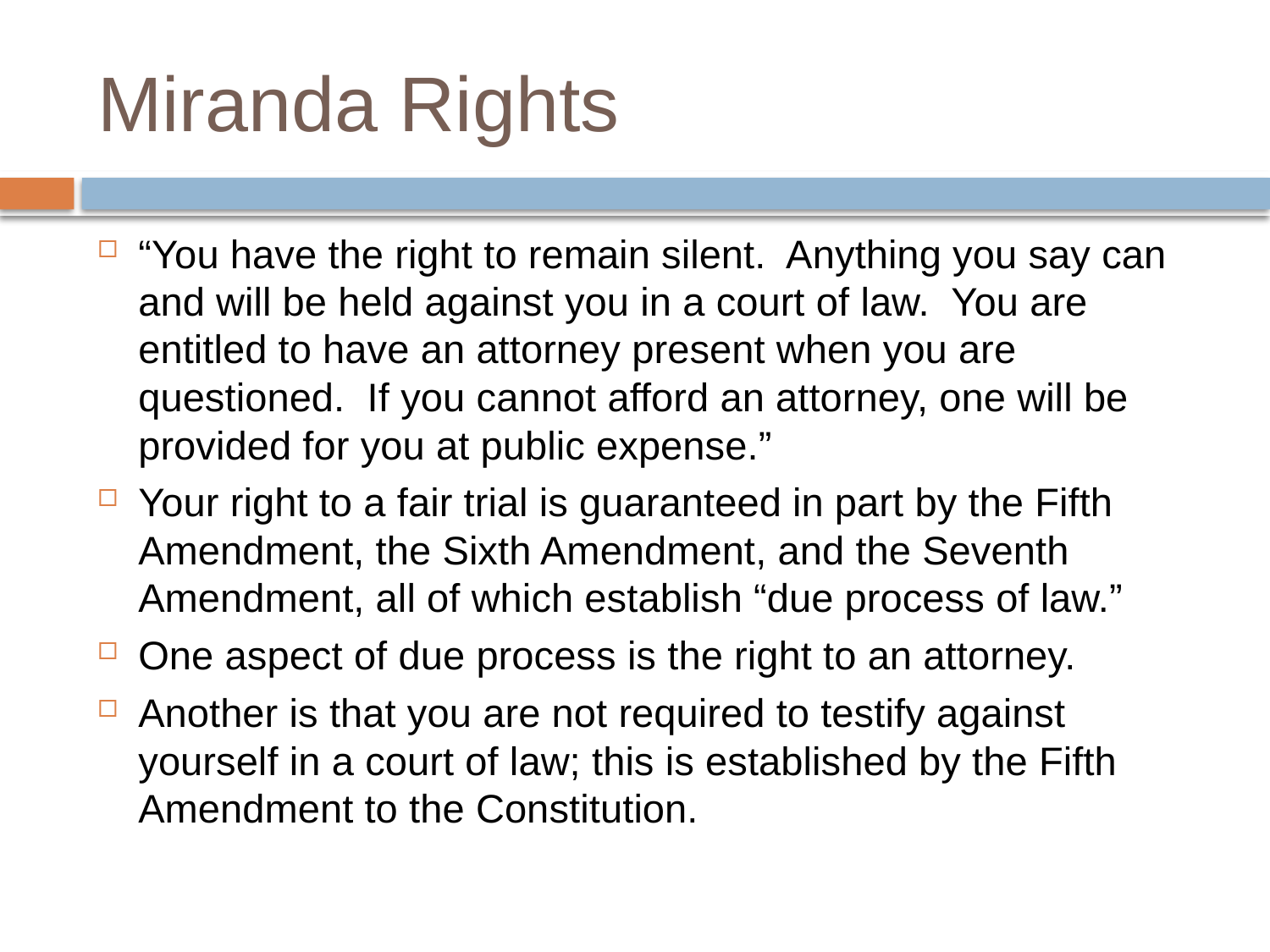

# Miranda Rights
“You have the right to remain silent.  Anything you say can and will be held against you in a court of law.  You are entitled to have an attorney present when you are questioned.  If you cannot afford an attorney, one will be provided for you at public expense.”
Your right to a fair trial is guaranteed in part by the Fifth Amendment, the Sixth Amendment, and the Seventh Amendment, all of which establish “due process of law.”
One aspect of due process is the right to an attorney.
Another is that you are not required to testify against yourself in a court of law; this is established by the Fifth Amendment to the Constitution.